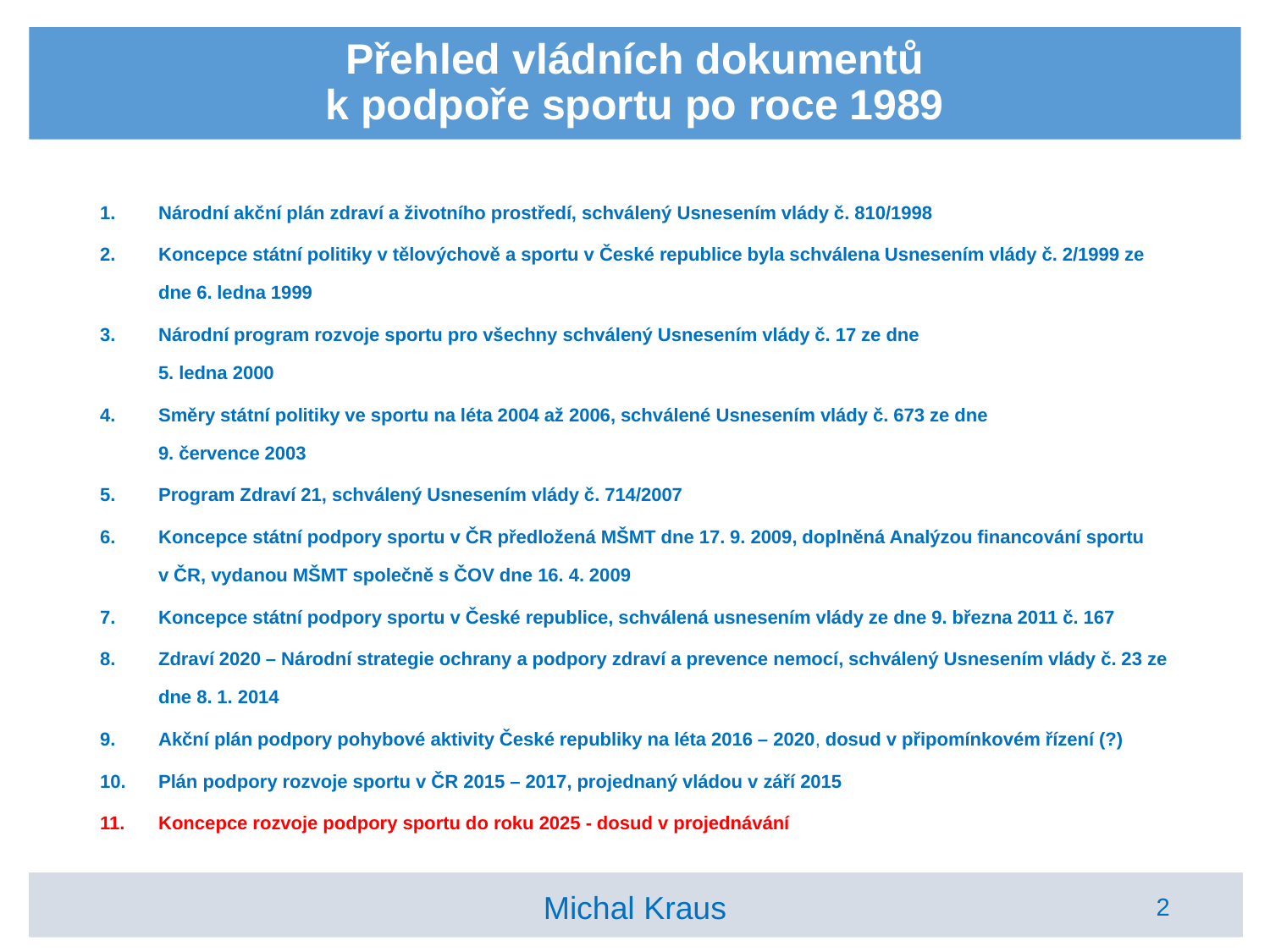

# Přehled vládních dokumentů k podpoře sportu po roce 1989
Národní akční plán zdraví a životního prostředí, schválený Usnesením vlády č. 810/1998
Koncepce státní politiky v tělovýchově a sportu v České republice byla schválena Usnesením vlády č. 2/1999 ze dne 6. ledna 1999
Národní program rozvoje sportu pro všechny schválený Usnesením vlády č. 17 ze dne
5. ledna 2000
Směry státní politiky ve sportu na léta 2004 až 2006, schválené Usnesením vlády č. 673 ze dne
9. července 2003
Program Zdraví 21, schválený Usnesením vlády č. 714/2007
Koncepce státní podpory sportu v ČR předložená MŠMT dne 17. 9. 2009, doplněná Analýzou financování sportu v ČR, vydanou MŠMT společně s ČOV dne 16. 4. 2009
Koncepce státní podpory sportu v České republice, schválená usnesením vlády ze dne 9. března 2011 č. 167
Zdraví 2020 – Národní strategie ochrany a podpory zdraví a prevence nemocí, schválený Usnesením vlády č. 23 ze dne 8. 1. 2014
Akční plán podpory pohybové aktivity České republiky na léta 2016 – 2020, dosud v připomínkovém řízení (?)
Plán podpory rozvoje sportu v ČR 2015 – 2017, projednaný vládou v září 2015
Koncepce rozvoje podpory sportu do roku 2025 - dosud v projednávání

Michal Kraus
2